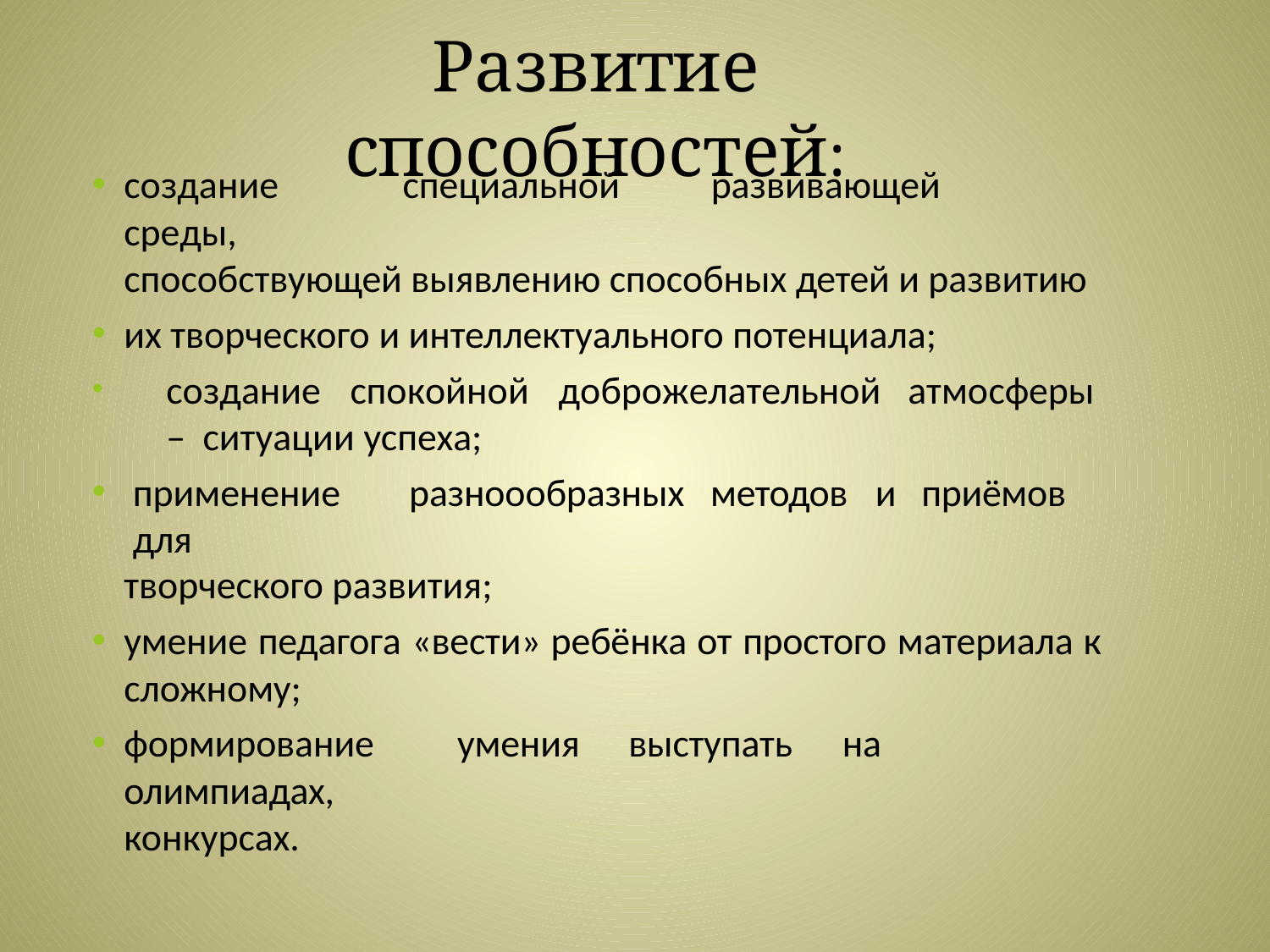

# Развитие способностей:
создание	специальной	развивающей	среды,
способствующей выявлению способных детей и развитию
их творческого и интеллектуального потенциала;
	создание	спокойной	доброжелательной	атмосферы	–  ситуации успеха;
применение	разноообразных	методов	и	приёмов	для
творческого развития;
умение педагога «вести» ребёнка от простого материала к
сложному;
формирование	умения	выступать	на	олимпиадах,
конкурсах.